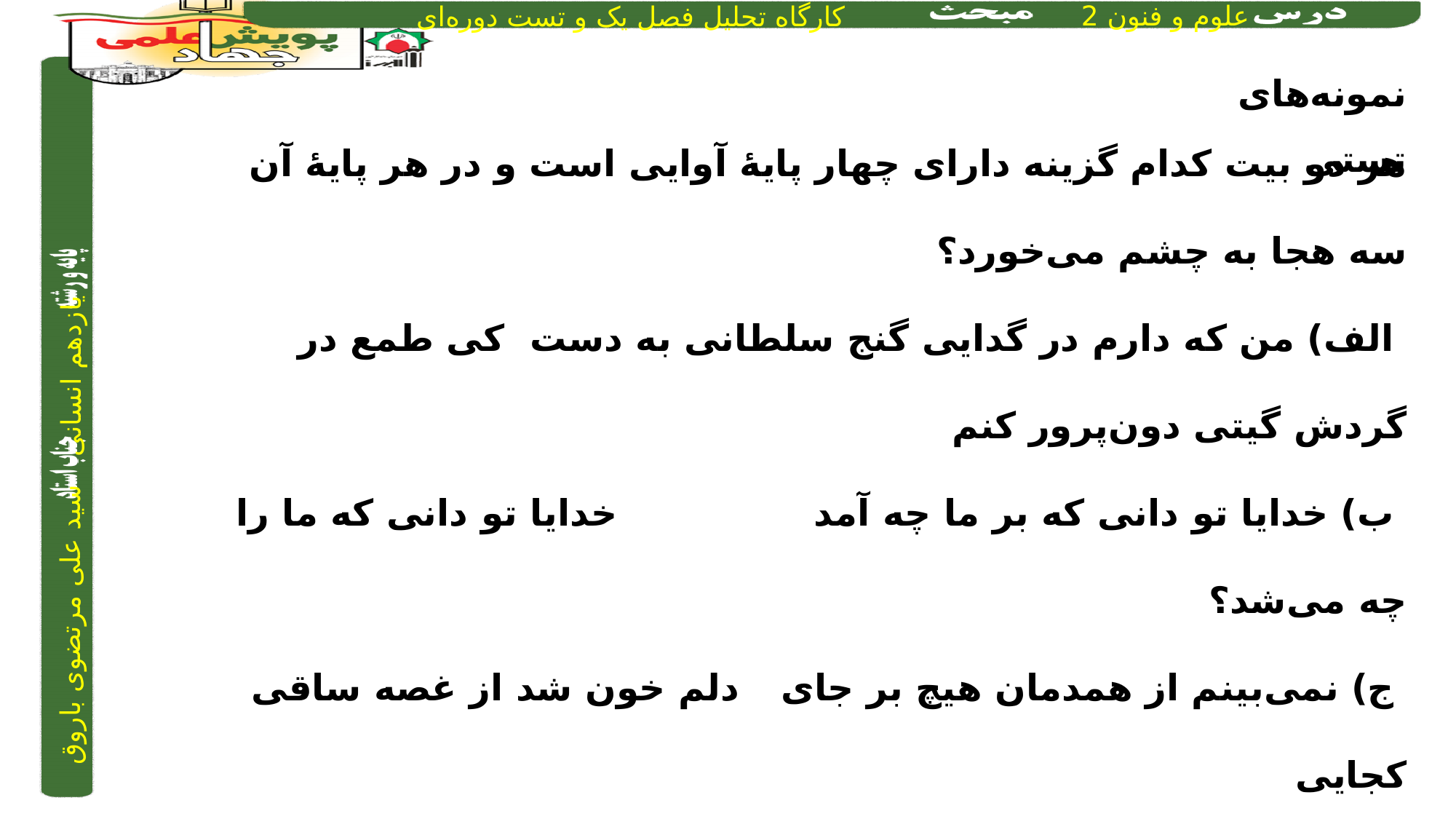

نمونه‌های تستی
هر دو بیت کدام گزینه دارای چهار پایۀ آوایی است و در هر پایۀ آن سه هجا به چشم می‌خورد؟
 الف) من که دارم در گدایی گنج سلطانی به دست 	 کی طمع در گردش گیتی دون‌پرور کنم
 ب) خدایا تو دانی که بر ما چه آمد	 		  خدایا تو دانی که ما را چه می‌شد؟
 ج) نمی‌بینم از همدمان هیچ بر جای	 	 دلم خون شد از غصه ساقی کجایی
 د) عنکبوتی را به حکمت دام داد	 		 صدر عالم را در او آرام داد
1) الف – ب		2) ب – د	3) ج – الف	4) ج - ب

4